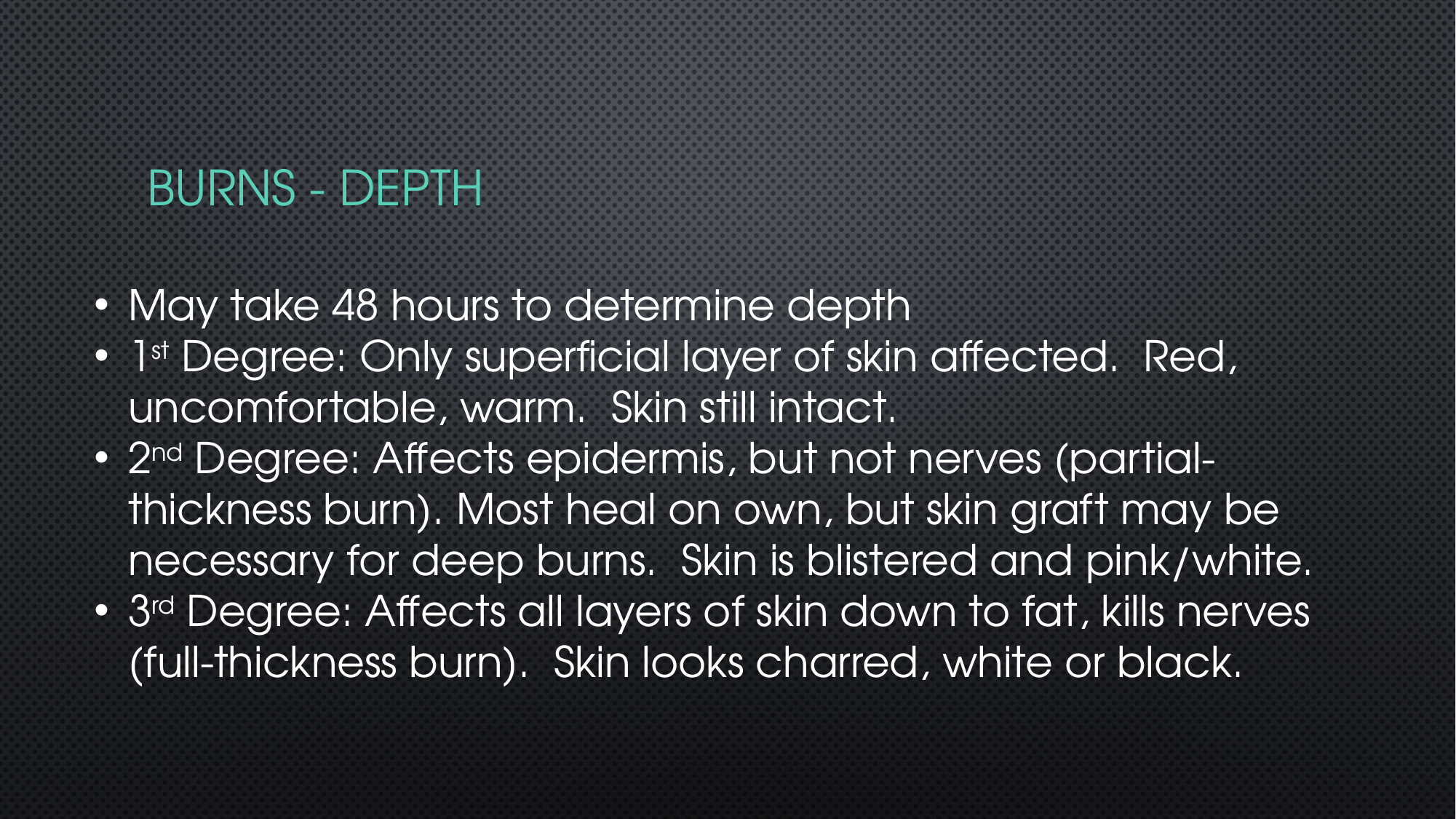

# Burns - depth
May take 48 hours to determine depth
1st Degree: Only superficial layer of skin affected.  Red, uncomfortable, warm.  Skin still intact.
2nd Degree: Affects epidermis, but not nerves (partial-thickness burn). Most heal on own, but skin graft may be necessary for deep burns.  Skin is blistered and pink/white.
3rd Degree: Affects all layers of skin down to fat, kills nerves (full-thickness burn).  Skin looks charred, white or black.